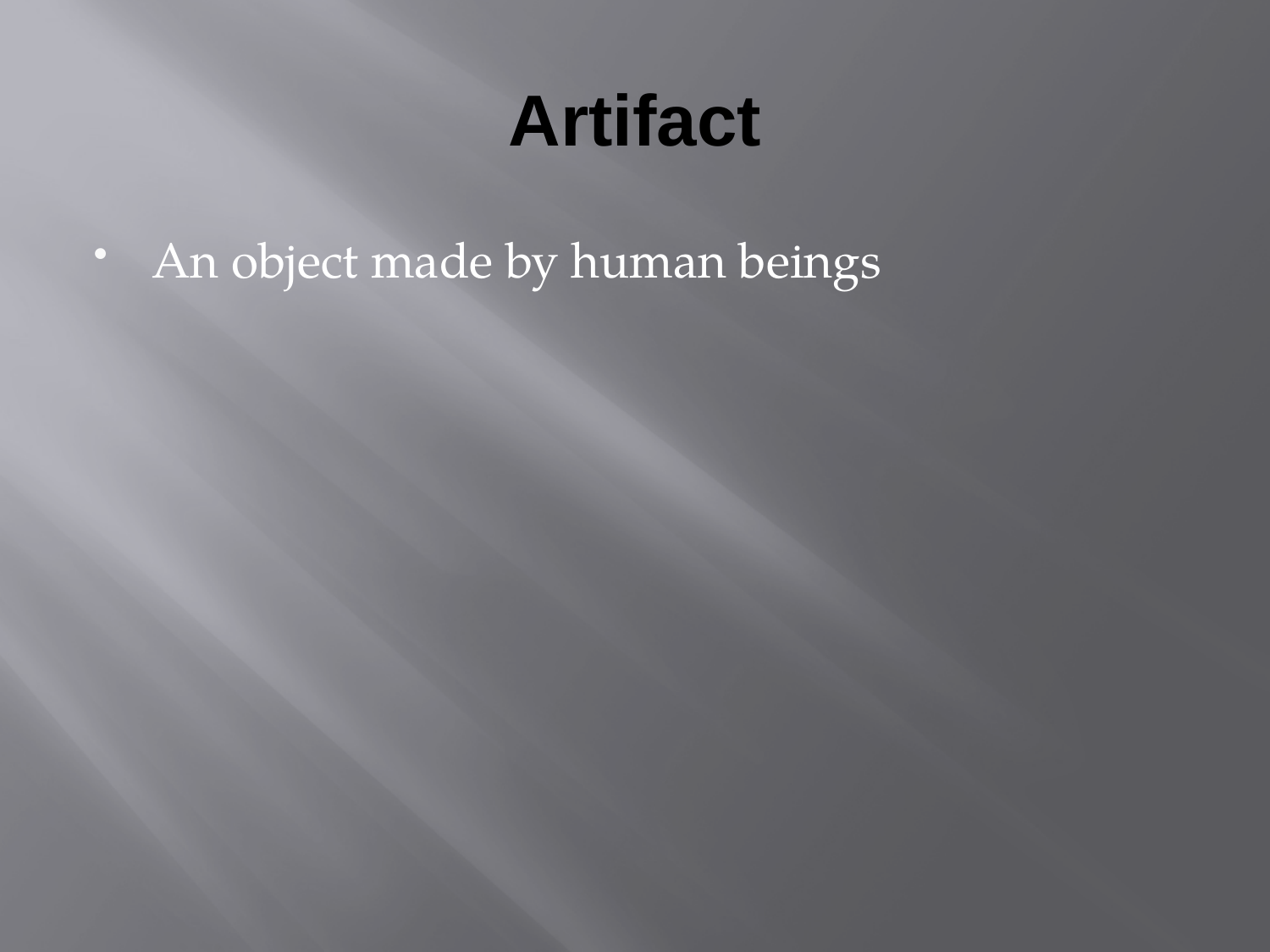

# Artifact
An object made by human beings